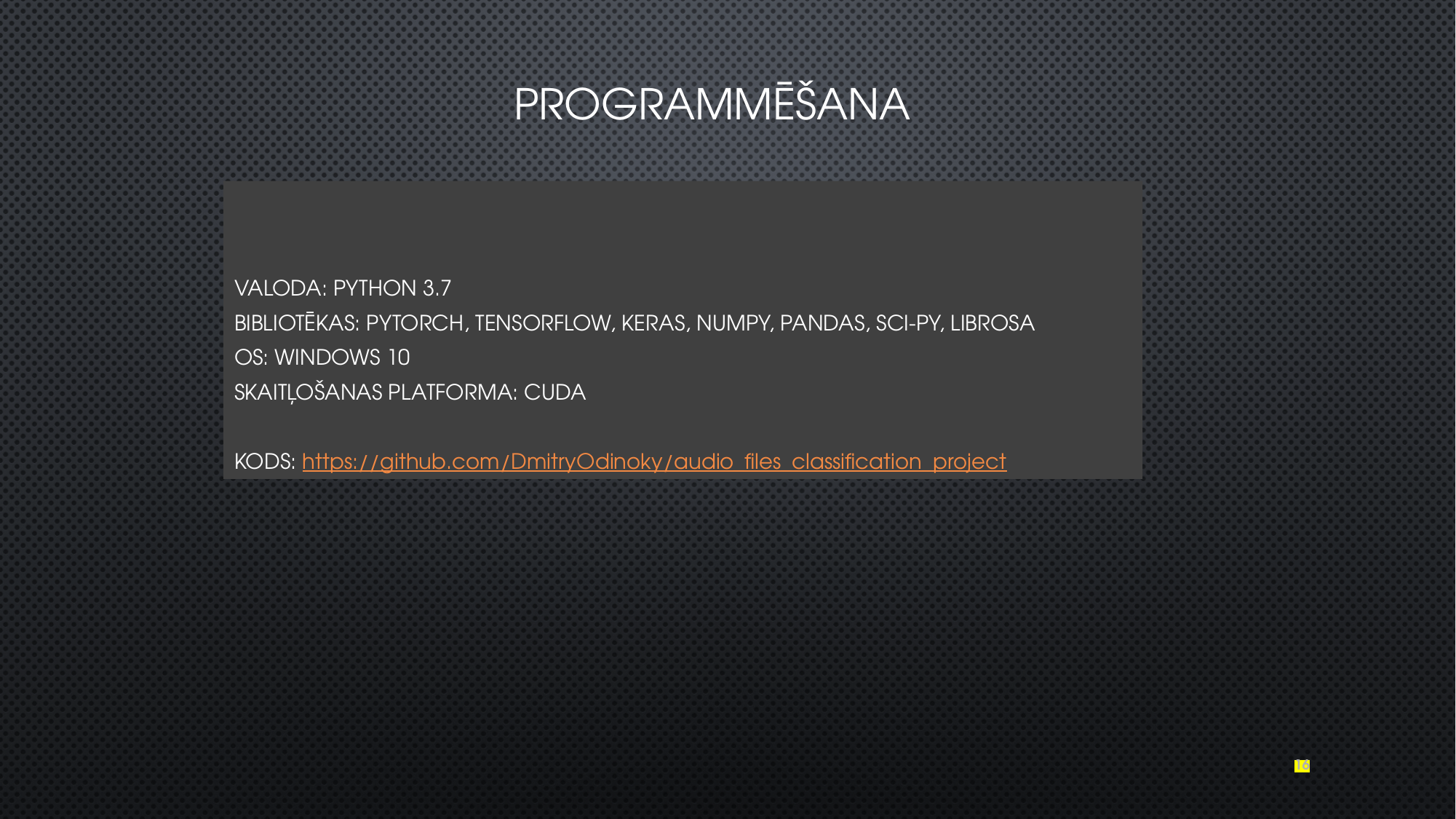

Programmēšana
Valoda: Python 3.7
Bibliotēkas: PyTorch, Tensorflow, Keras, NumPy, Pandas, Sci-Py, Librosa
OS: Windows 10
Skaitļošanas platforma: CUDA

kods: https://github.com/DmitryOdinoky/audio_files_classification_project
16